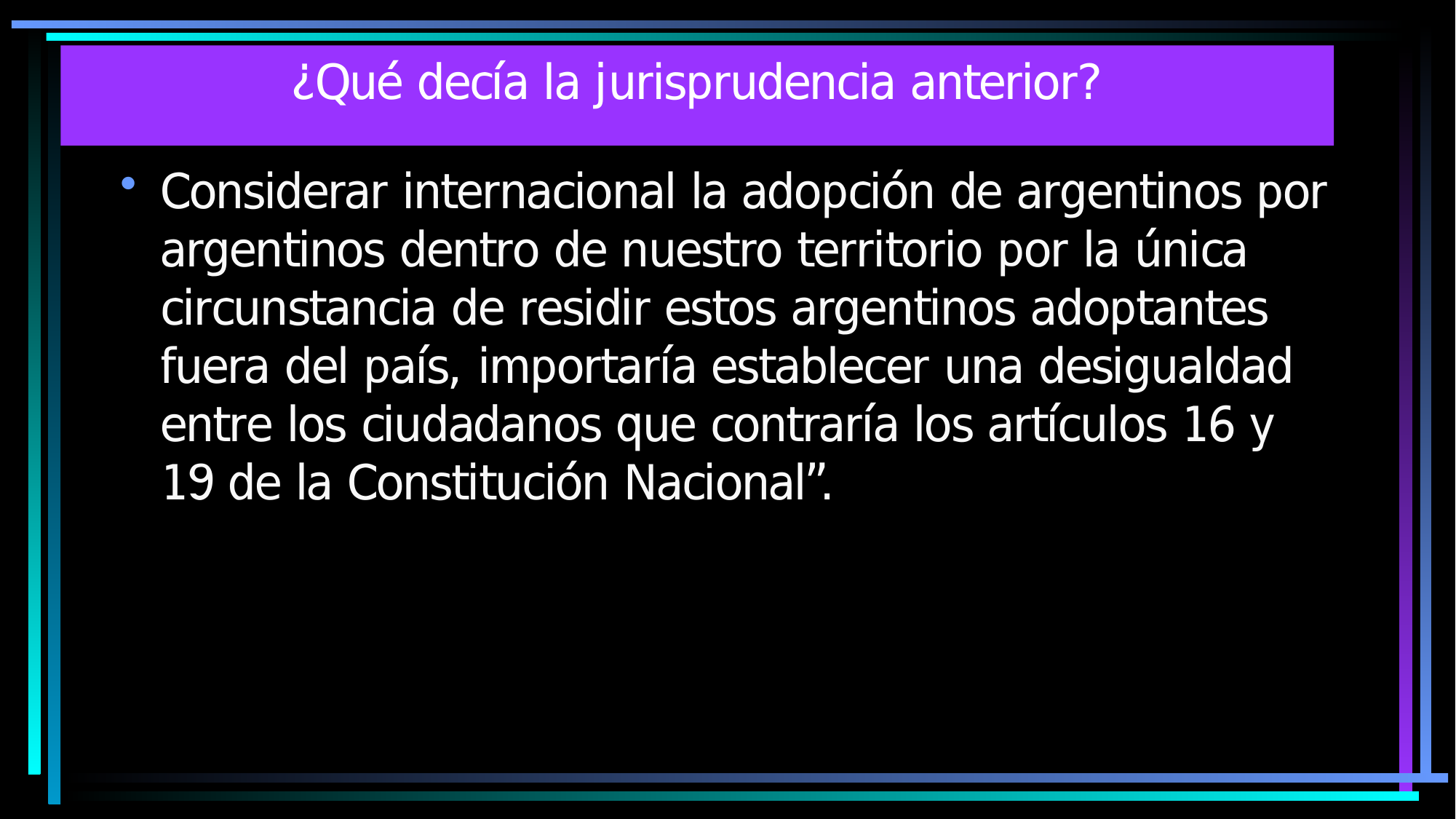

# ¿Qué decía la jurisprudencia anterior?
Considerar internacional la adopción de argentinos por argentinos dentro de nuestro territorio por la única circunstancia de residir estos argentinos adoptantes fuera del país, importaría establecer una desigualdad entre los ciudadanos que contraría los artículos 16 y 19 de la Constitución Nacional”.